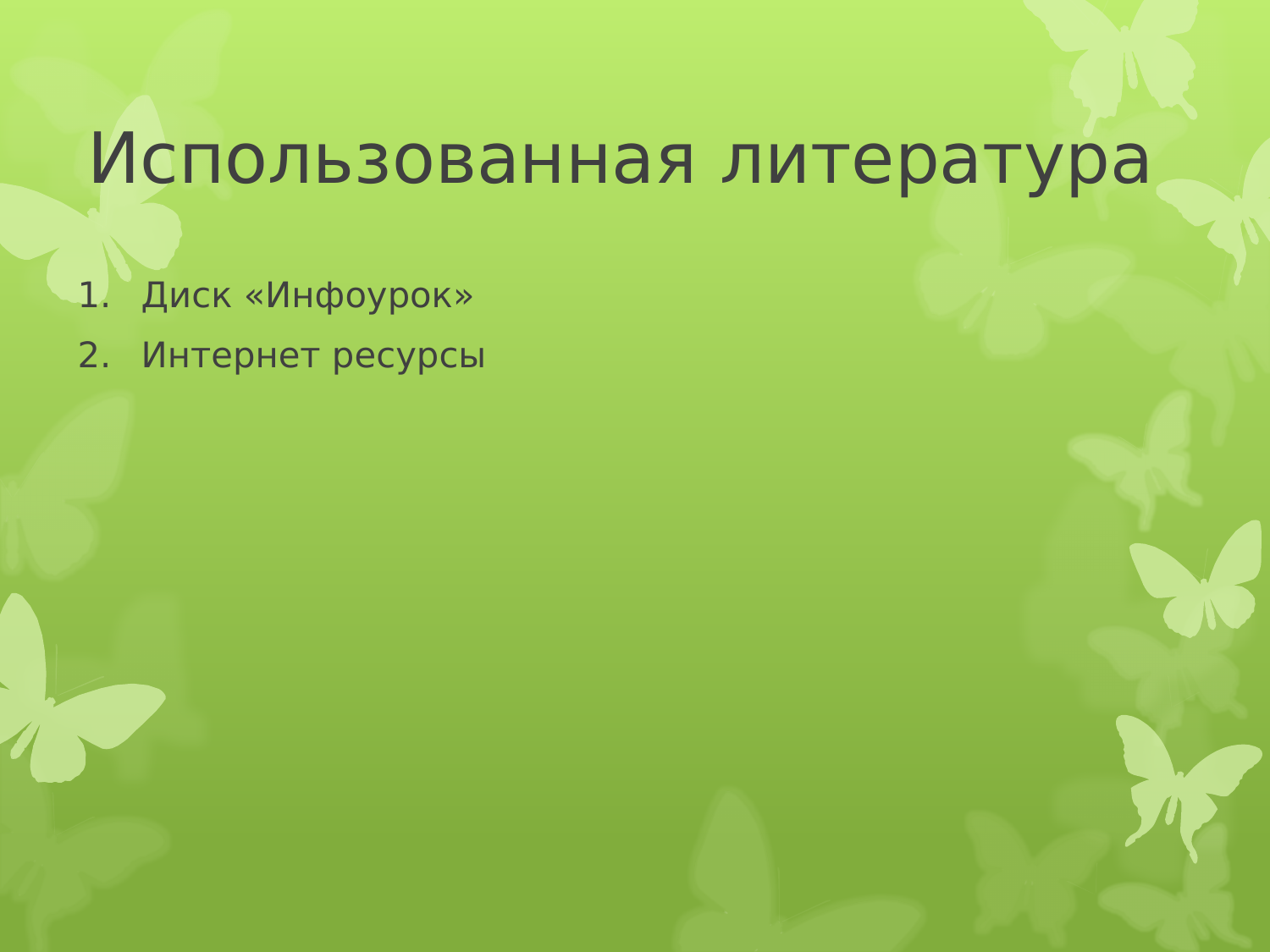

# Использованная литература
Диск «Инфоурок»
Интернет ресурсы